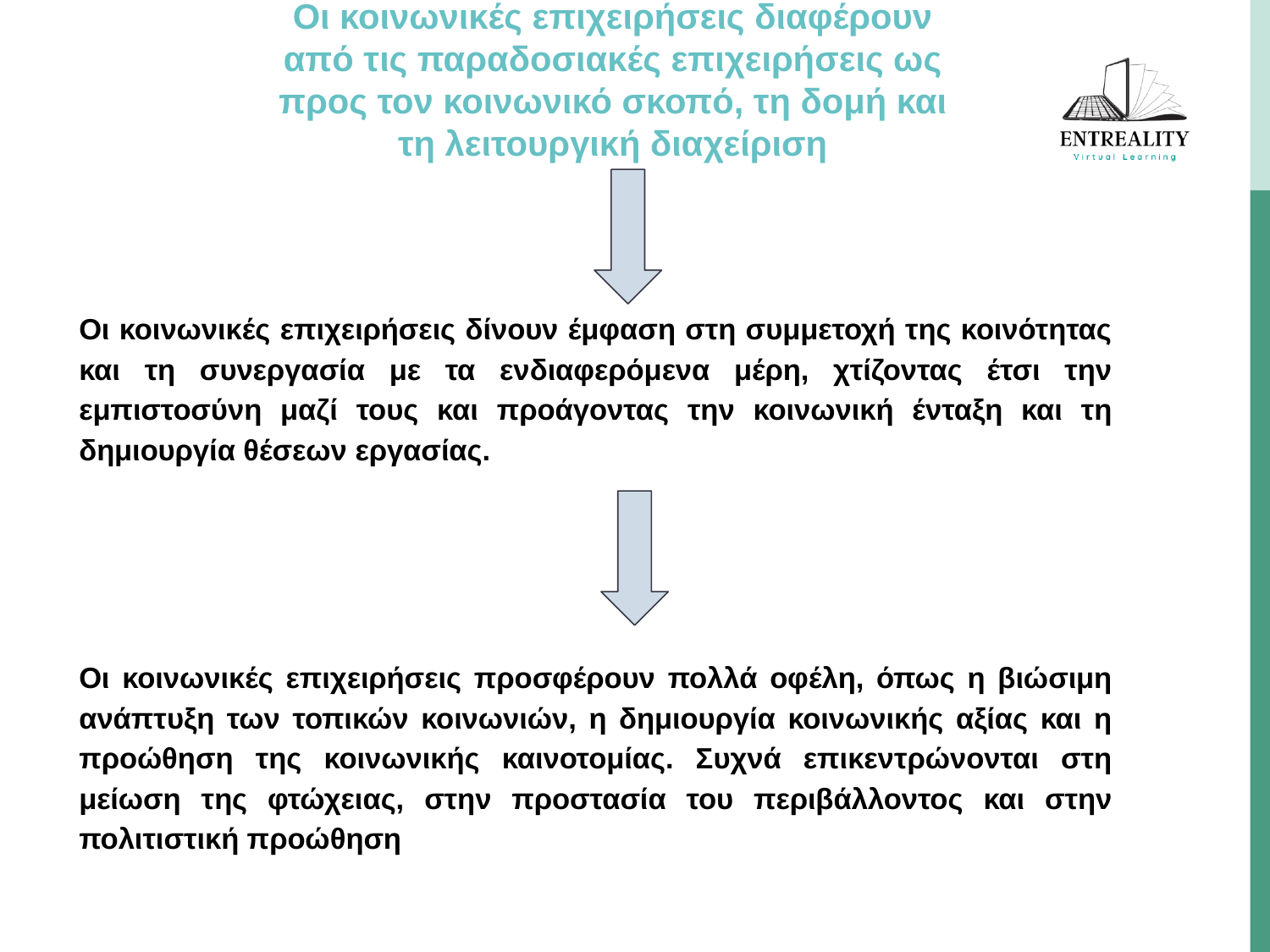

# Οι κοινωνικές επιχειρήσεις διαφέρουν από τις παραδοσιακές επιχειρήσεις ως προς τον κοινωνικό σκοπό, τη δομή και τη λειτουργική διαχείριση

Οι κοινωνικές επιχειρήσεις δίνουν έμφαση στη συμμετοχή της κοινότητας και τη συνεργασία με τα ενδιαφερόμενα μέρη, χτίζοντας έτσι την εμπιστοσύνη μαζί τους και προάγοντας την κοινωνική ένταξη και τη δημιουργία θέσεων εργασίας.

Οι κοινωνικές επιχειρήσεις προσφέρουν πολλά οφέλη, όπως η βιώσιμη ανάπτυξη των τοπικών κοινωνιών, η δημιουργία κοινωνικής αξίας και η προώθηση της κοινωνικής καινοτομίας. Συχνά επικεντρώνονται στη μείωση της φτώχειας, στην προστασία του περιβάλλοντος και στην πολιτιστική προώθηση